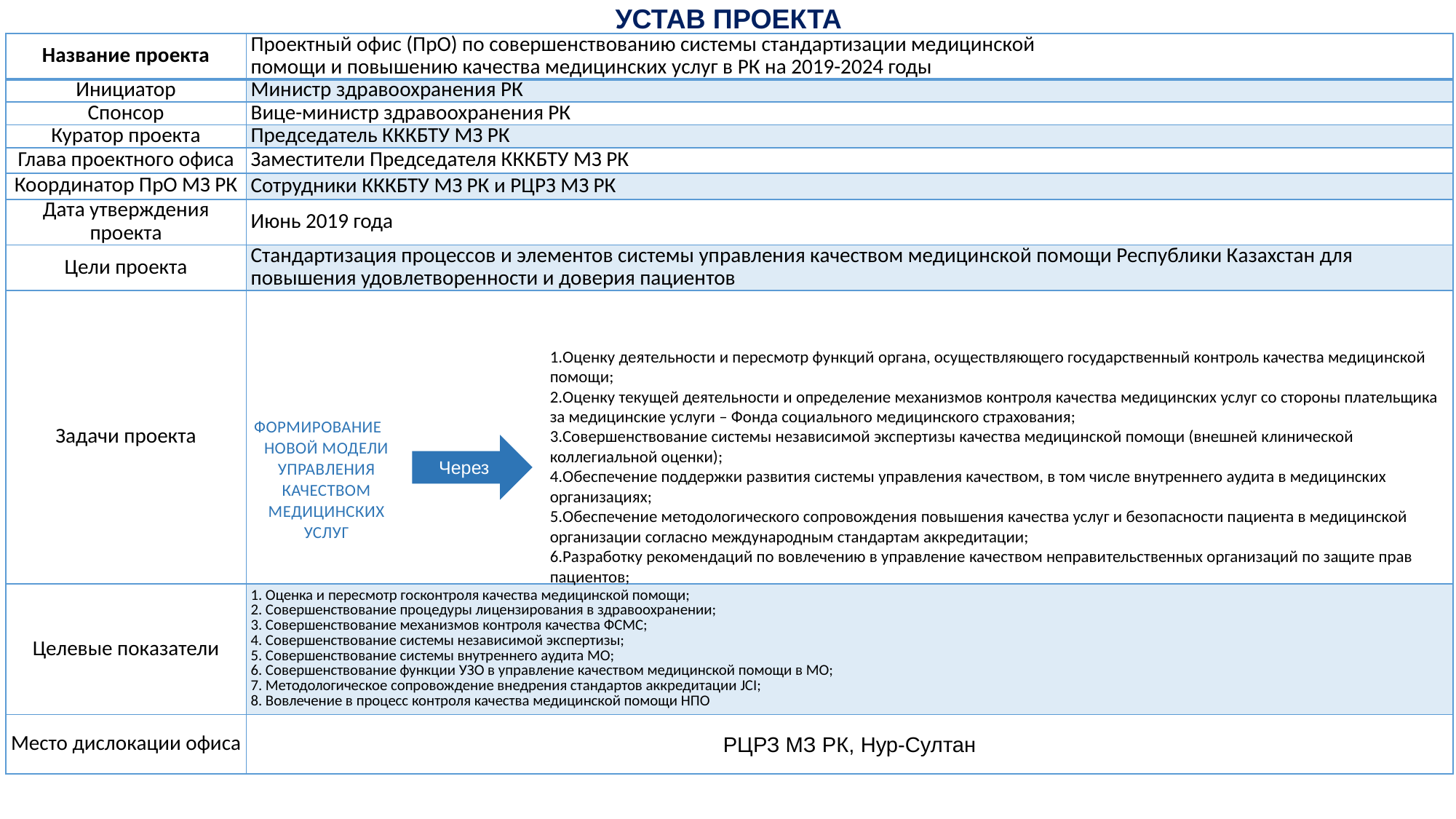

УСТАВ ПРОЕКТА
| Название проекта | Проектный офис (ПрО) по совершенствованию системы стандартизации медицинской помощи и повышению качества медицинских услуг в РК на 2019-2024 годы |
| --- | --- |
| Инициатор | Министр здравоохранения РК |
| Спонсор | Вице-министр здравоохранения РК |
| Куратор проекта | Председатель КККБТУ МЗ РК |
| Глава проектного офиса | Заместители Председателя КККБТУ МЗ РК |
| Координатор ПрО МЗ РК | Сотрудники КККБТУ МЗ РК и РЦРЗ МЗ РК |
| Дата утверждения проекта | Июнь 2019 года |
| Цели проекта | Стандартизация процессов и элементов системы управления качеством медицинской помощи Республики Казахстан для повышения удовлетворенности и доверия пациентов |
| Задачи проекта |  |
| Целевые показатели | 1. Оценка и пересмотр госконтроля качества медицинской помощи; 2. Совершенствование процедуры лицензирования в здравоохранении; 3. Совершенствование механизмов контроля качества ФСМС; 4. Совершенствование системы независимой экспертизы; 5. Совершенствование системы внутреннего аудита МО; 6. Совершенствование функции УЗО в управление качеством медицинской помощи в МО; 7. Методологическое сопровождение внедрения стандартов аккредитации JCI; 8. Вовлечение в процесс контроля качества медицинской помощи НПО |
| Место дислокации офиса | РЦРЗ МЗ РК, Нур-Султан |
Оценку деятельности и пересмотр функций органа, осуществляющего государственный контроль качества медицинской помощи;
Оценку текущей деятельности и определение механизмов контроля качества медицинских услуг со стороны плательщика за медицинские услуги – Фонда социального медицинского страхования;
Совершенствование системы независимой экспертизы качества медицинской помощи (внешней клинической коллегиальной оценки);
Обеспечение поддержки развития системы управления качеством, в том числе внутреннего аудита в медицинских организациях;
Обеспечение методологического сопровождения повышения качества услуг и безопасности пациента в медицинской организации согласно международным стандартам аккредитации;
Разработку рекомендаций по вовлечению в управление качеством неправительственных организаций по защите прав пациентов;

Через
ФОРМИРОВАНИЕ НОВОЙ МОДЕЛИ УПРАВЛЕНИЯ КАЧЕСТВОМ МЕДИЦИНСКИХ УСЛУГ